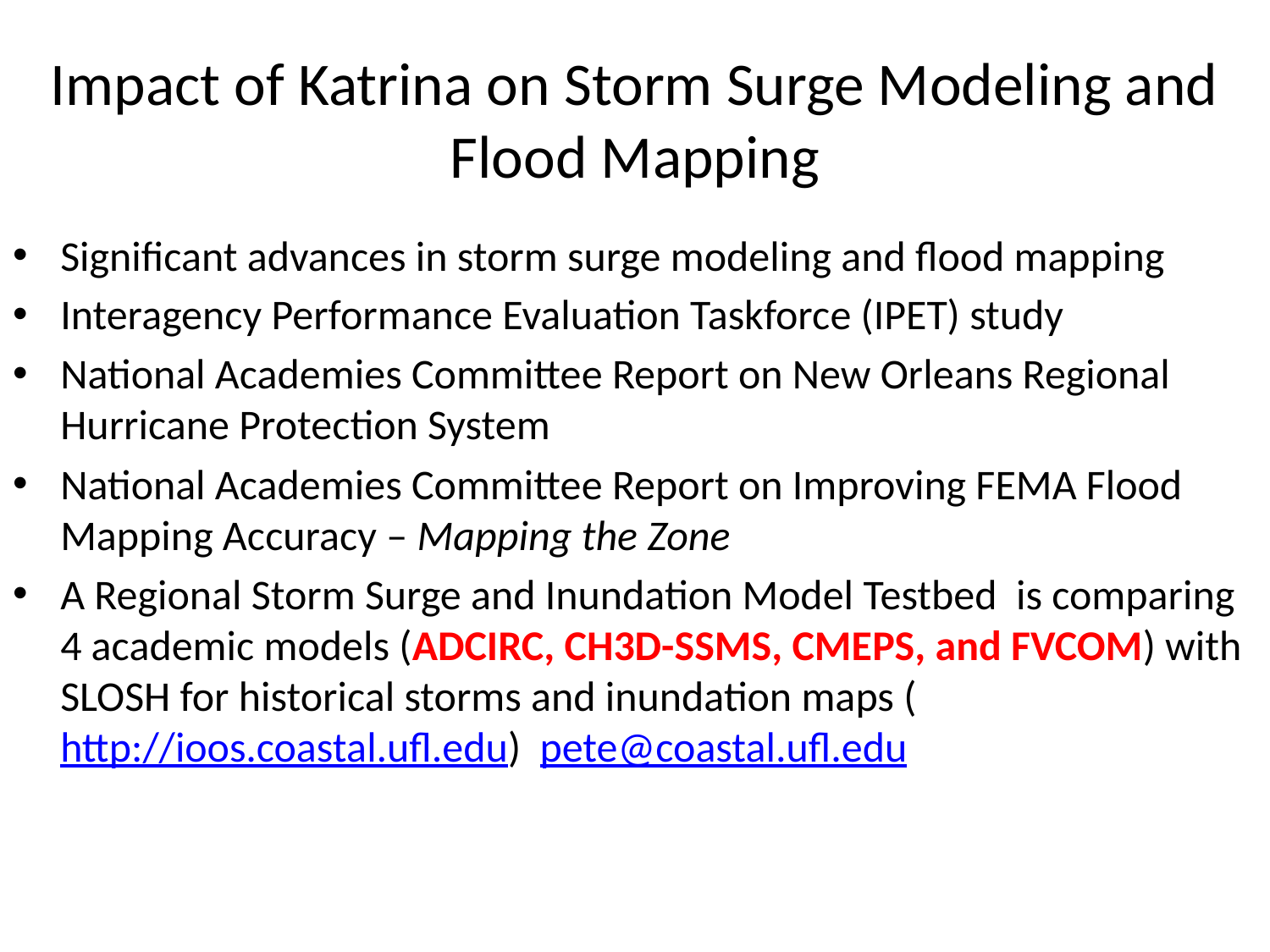

# Impact of Katrina on Storm Surge Modeling and Flood Mapping
Significant advances in storm surge modeling and flood mapping
Interagency Performance Evaluation Taskforce (IPET) study
National Academies Committee Report on New Orleans Regional Hurricane Protection System
National Academies Committee Report on Improving FEMA Flood Mapping Accuracy – Mapping the Zone
A Regional Storm Surge and Inundation Model Testbed  is comparing 4 academic models (ADCIRC, CH3D-SSMS, CMEPS, and FVCOM) with SLOSH for historical storms and inundation maps (http://ioos.coastal.ufl.edu)  pete@coastal.ufl.edu